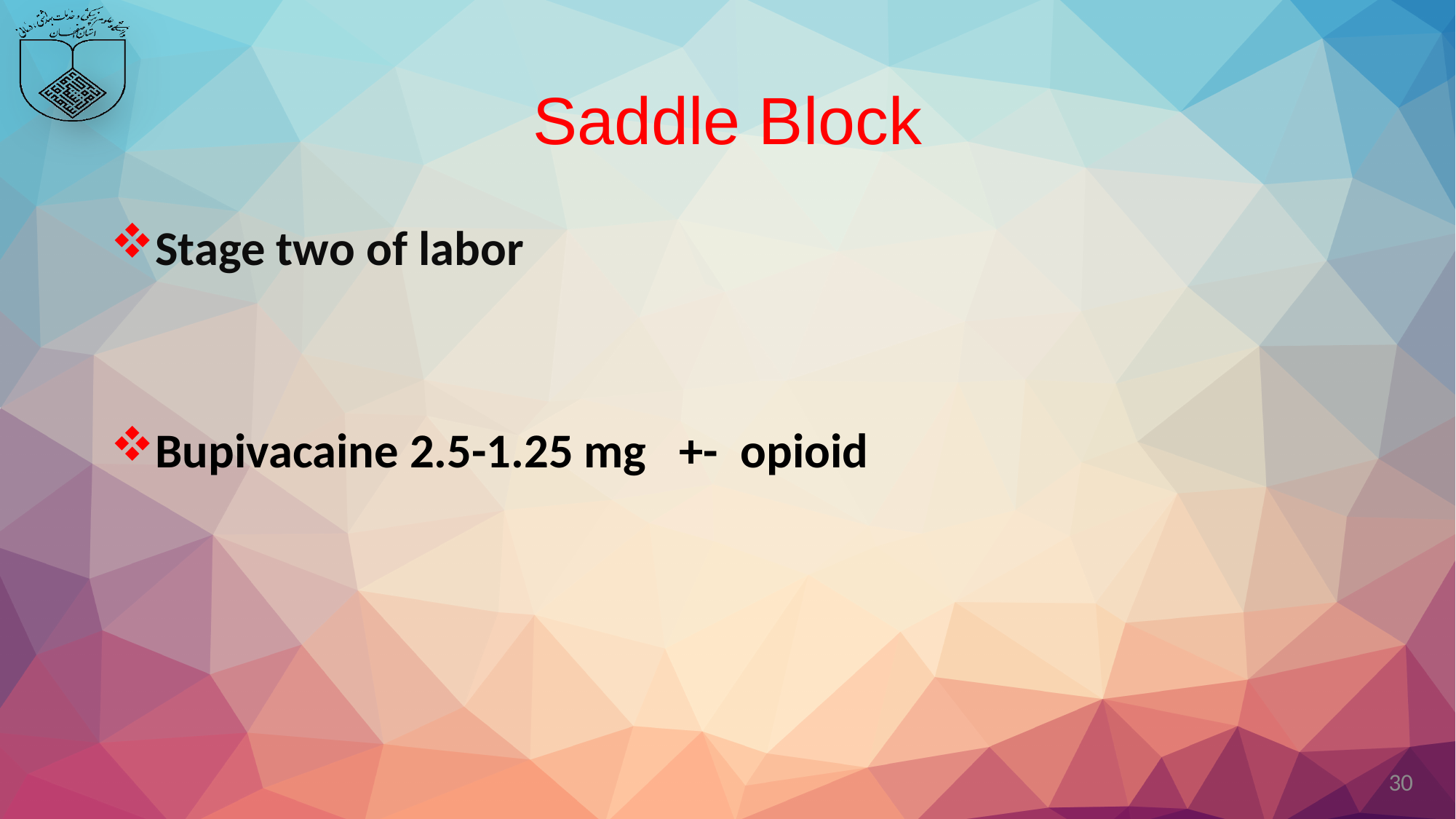

# Saddle Block
Stage two of labor

Bupivacaine 2.5-1.25 mg   +-  opioid
30